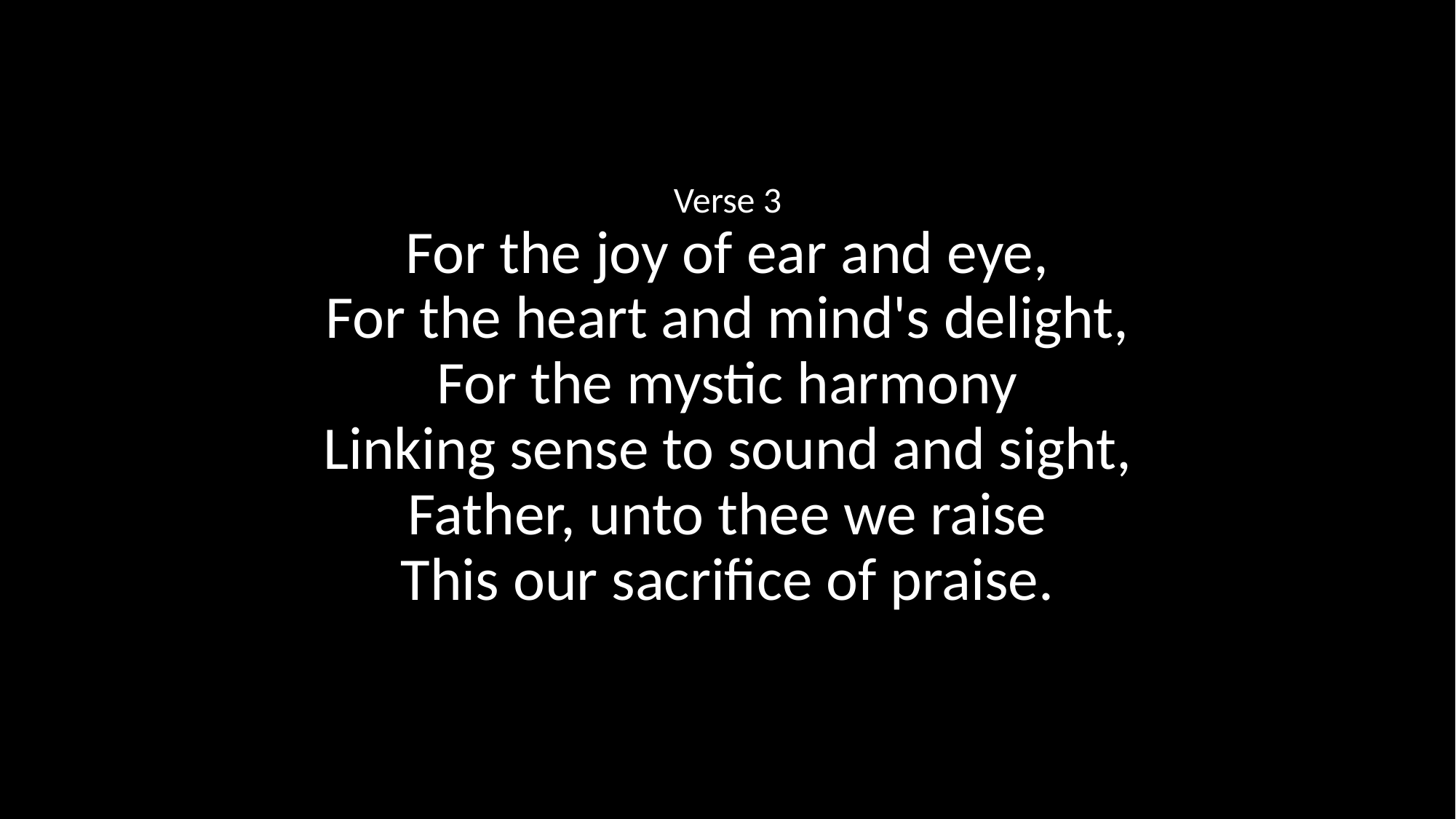

Verse 3
For the joy of ear and eye,
For the heart and mind's delight,
For the mystic harmony
Linking sense to sound and sight,
Father, unto thee we raise
This our sacrifice of praise.